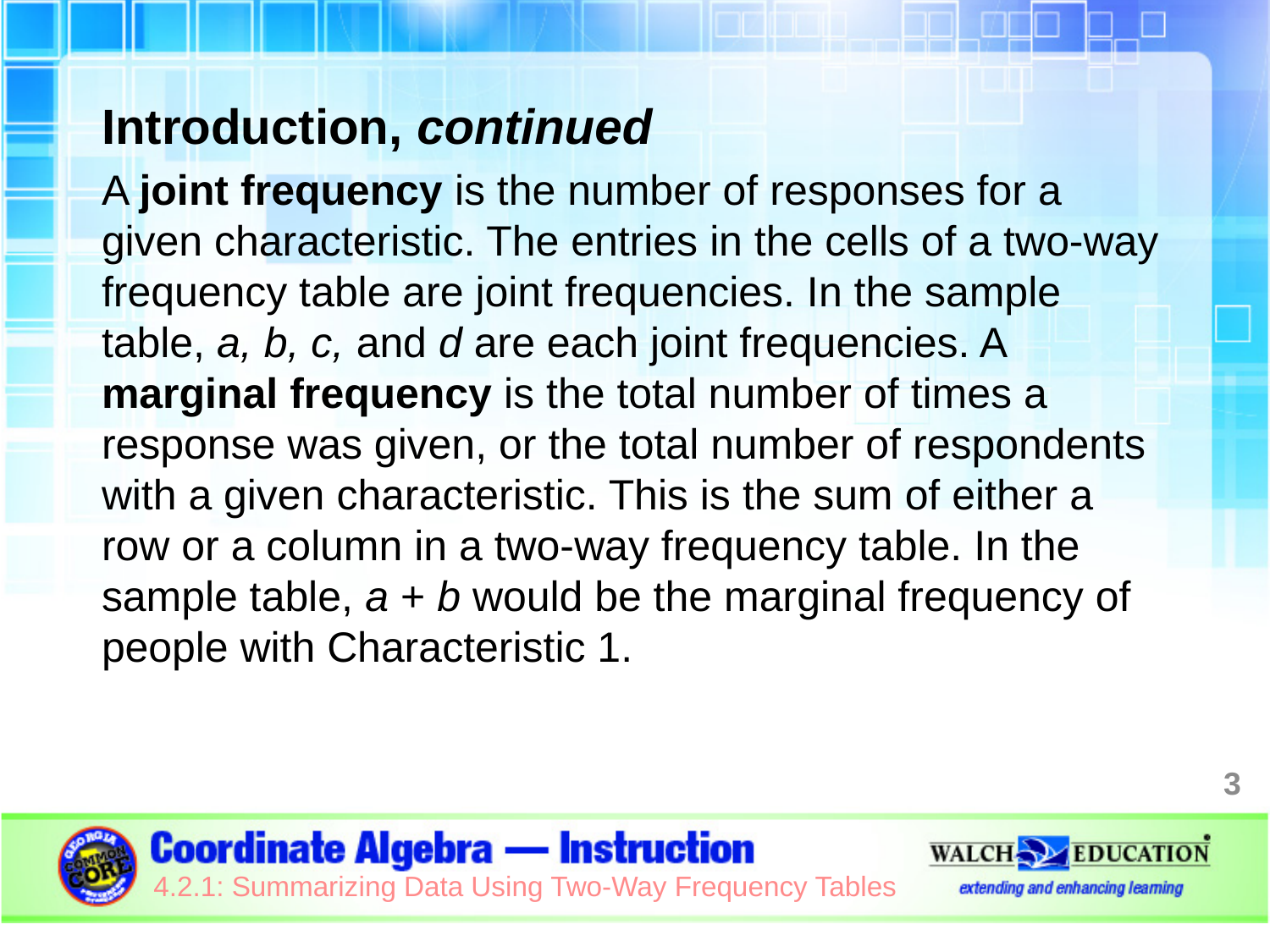

Introduction, continued
A joint frequency is the number of responses for a given characteristic. The entries in the cells of a two-way frequency table are joint frequencies. In the sample table, a, b, c, and d are each joint frequencies. A marginal frequency is the total number of times a response was given, or the total number of respondents with a given characteristic. This is the sum of either a row or a column in a two-way frequency table. In the sample table, a + b would be the marginal frequency of people with Characteristic 1.

3
4.2.1: Summarizing Data Using Two-Way Frequency Tables